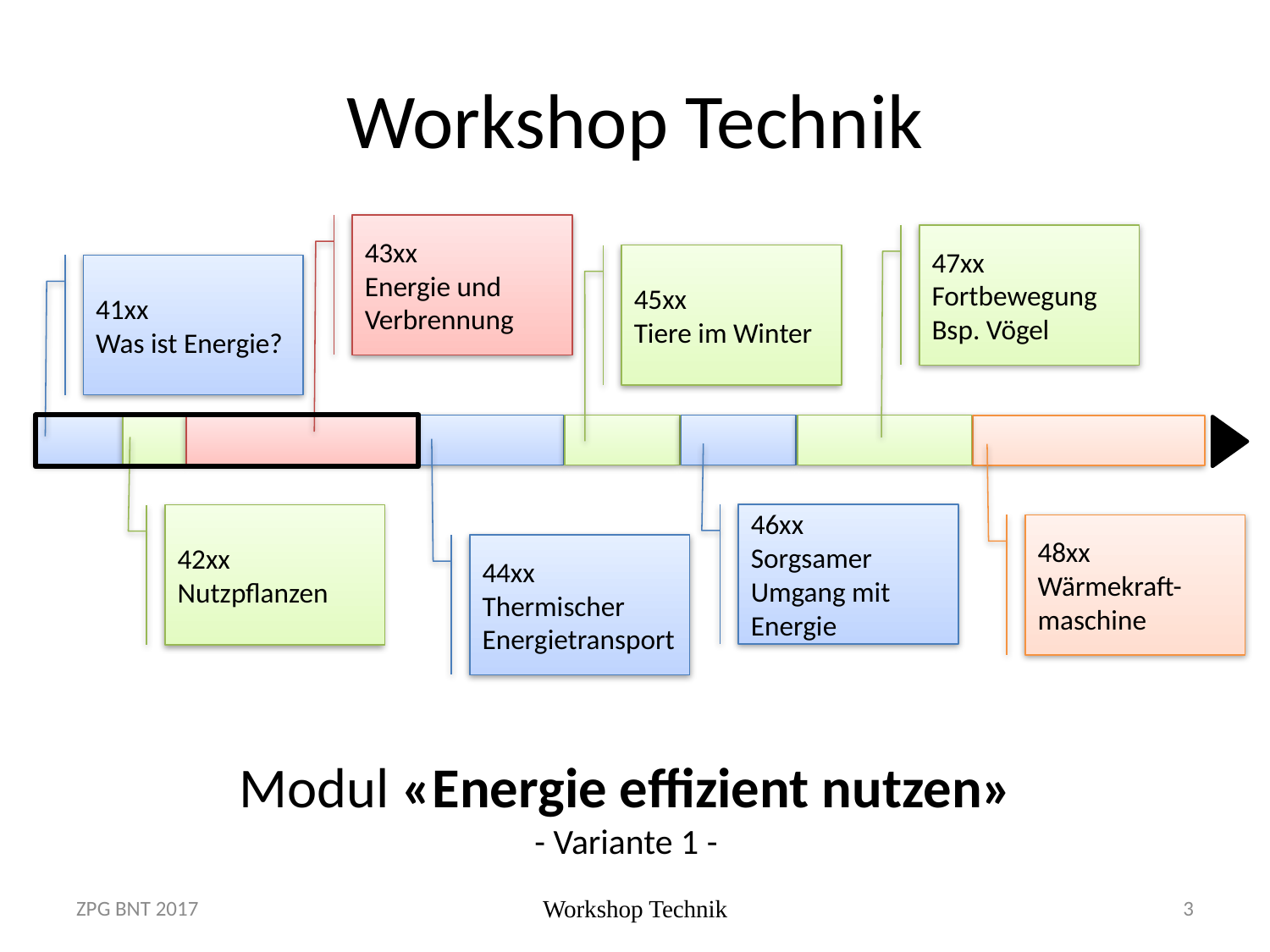

# Workshop Technik
43xx
Energie und Verbrennung
47xx
Fortbewegung
Bsp. Vögel
45xx
Tiere im Winter
41xx
Was ist Energie?

46xx
Sorgsamer Umgang mit Energie
42xx
Nutzpflanzen
48xx
Wärmekraft-maschine
44xx
Thermischer Energietransport
Modul «Energie effizient nutzen»
- Variante 1 -
ZPG BNT 2017
Workshop Technik
3